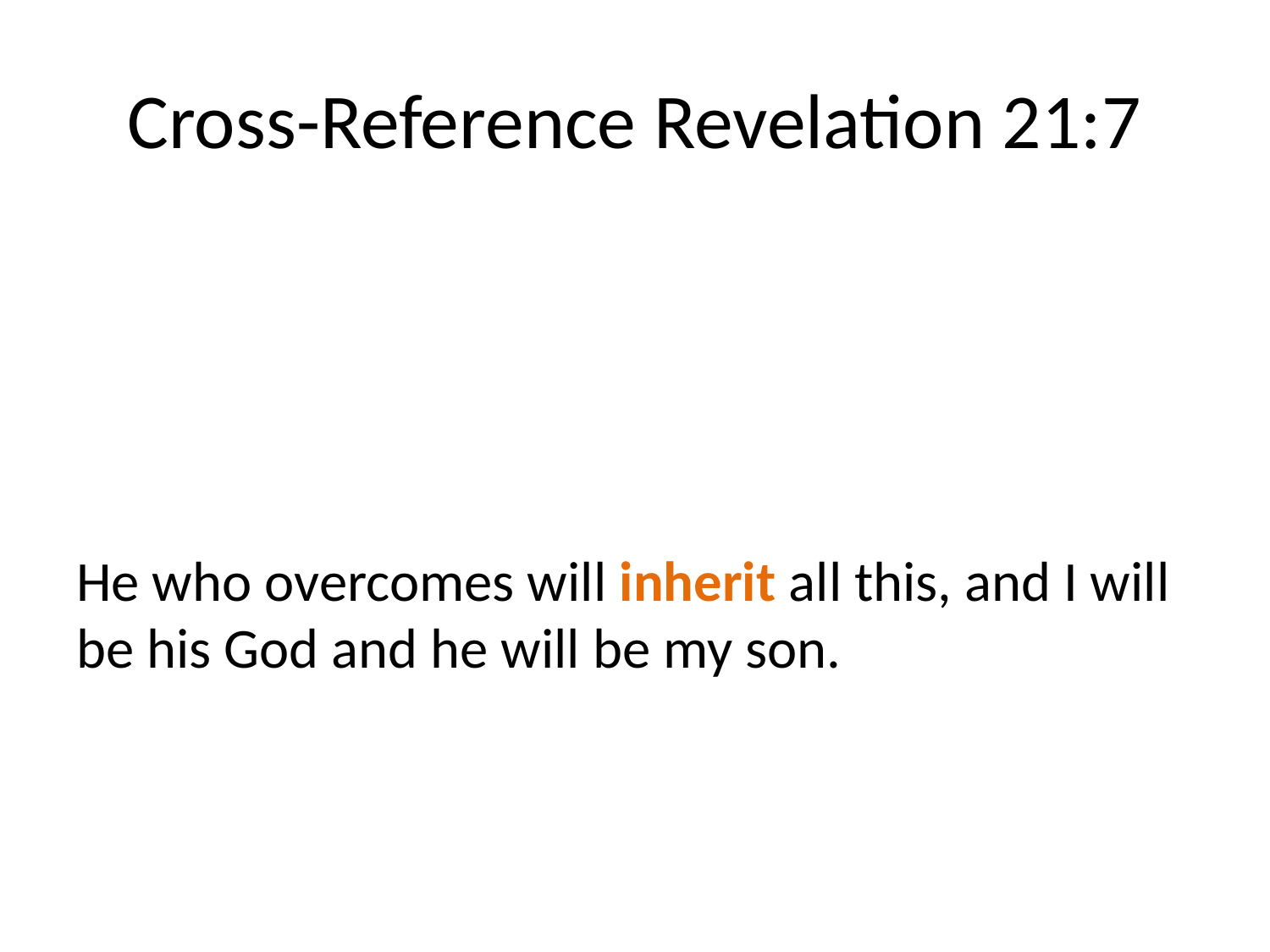

# Cross-Reference Revelation 21:7

He who overcomes will inherit all this, and I will be his God and he will be my son.